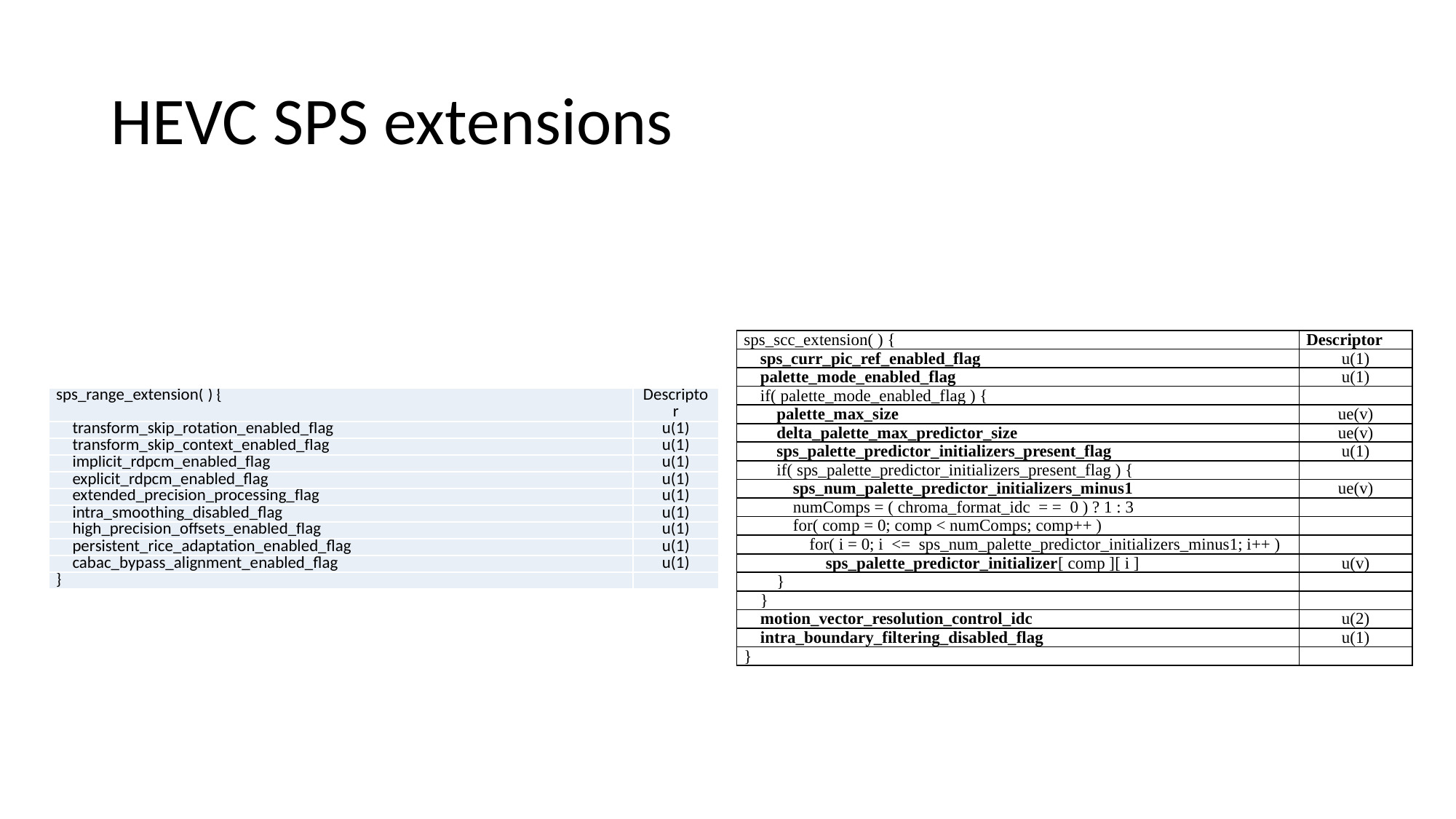

# HEVC SPS extensions
| sps\_scc\_extension( ) { | Descriptor |
| --- | --- |
| sps\_curr\_pic\_ref\_enabled\_flag | u(1) |
| palette\_mode\_enabled\_flag | u(1) |
| if( palette\_mode\_enabled\_flag ) { |  |
| palette\_max\_size | ue(v) |
| delta\_palette\_max\_predictor\_size | ue(v) |
| sps\_palette\_predictor\_initializers\_present\_flag | u(1) |
| if( sps\_palette\_predictor\_initializers\_present\_flag ) { |  |
| sps\_num\_palette\_predictor\_initializers\_minus1 | ue(v) |
| numComps = ( chroma\_format\_idc = = 0 ) ? 1 : 3 |  |
| for( comp = 0; comp < numComps; comp++ ) |  |
| for( i = 0; i <= sps\_num\_palette\_predictor\_initializers\_minus1; i++ ) |  |
| sps\_palette\_predictor\_initializer[ comp ][ i ] | u(v) |
| } |  |
| } |  |
| motion\_vector\_resolution\_control\_idc | u(2) |
| intra\_boundary\_filtering\_disabled\_flag | u(1) |
| } |  |
| sps\_range\_extension( ) { | Descriptor |
| --- | --- |
| transform\_skip\_rotation\_enabled\_flag | u(1) |
| transform\_skip\_context\_enabled\_flag | u(1) |
| implicit\_rdpcm\_enabled\_flag | u(1) |
| explicit\_rdpcm\_enabled\_flag | u(1) |
| extended\_precision\_processing\_flag | u(1) |
| intra\_smoothing\_disabled\_flag | u(1) |
| high\_precision\_offsets\_enabled\_flag | u(1) |
| persistent\_rice\_adaptation\_enabled\_flag | u(1) |
| cabac\_bypass\_alignment\_enabled\_flag | u(1) |
| } |  |